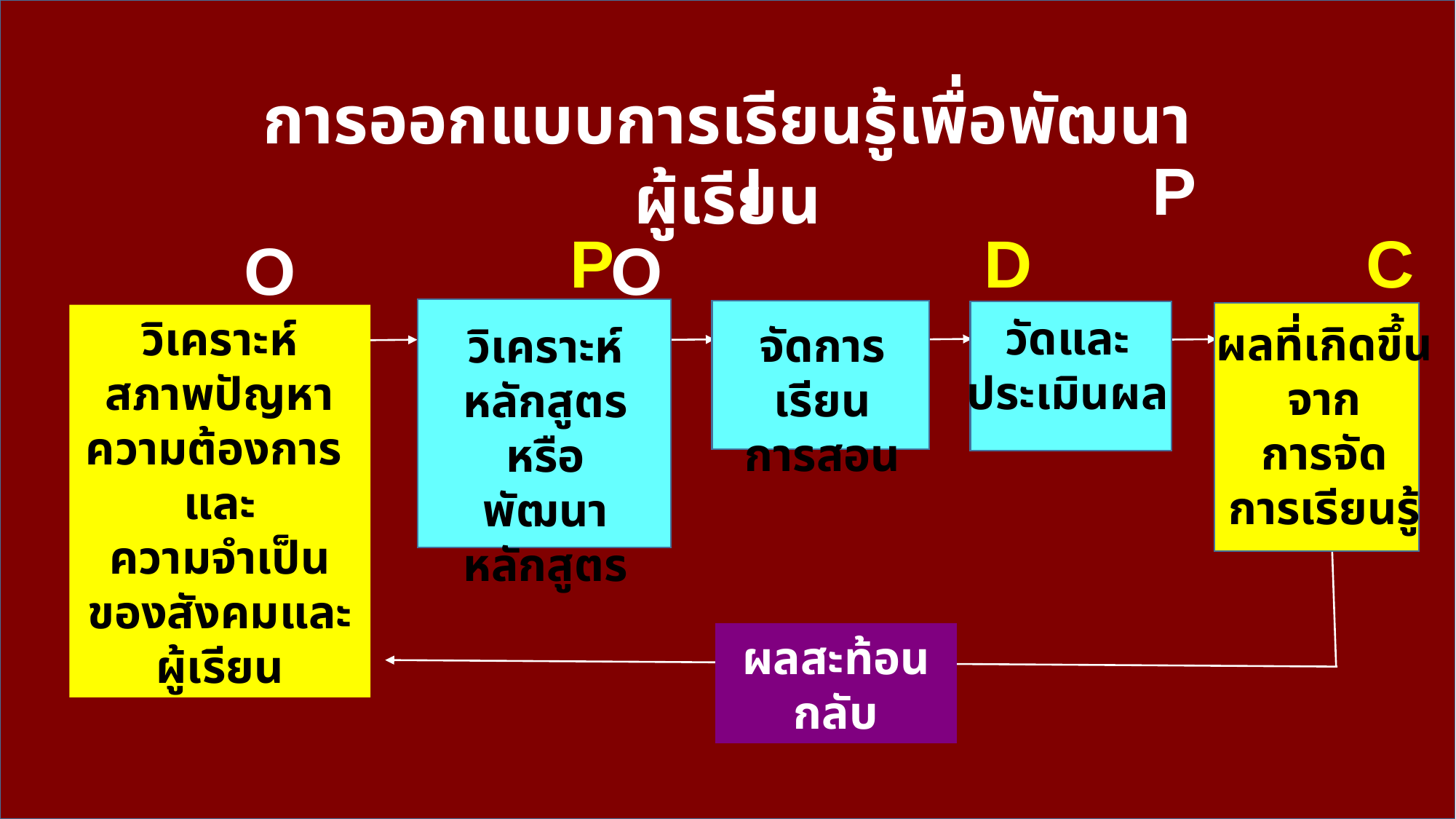

การออกแบบการเรียนรู้เพื่อพัฒนาผู้เรียน
                                I                     P                  O                 O
 			     P                    D                  C                 A

วัดและประเมินผล
วิเคราะห์
สภาพปัญหา
ความต้องการ
และ
ความจำเป็น
ของสังคมและผู้เรียน
ผลที่เกิดขึ้น
จาก
การจัด
การเรียนรู้
จัดการเรียน
การสอน
วิเคราะห์
หลักสูตร
หรือ
พัฒนาหลักสูตร
ผลสะท้อน
กลับ